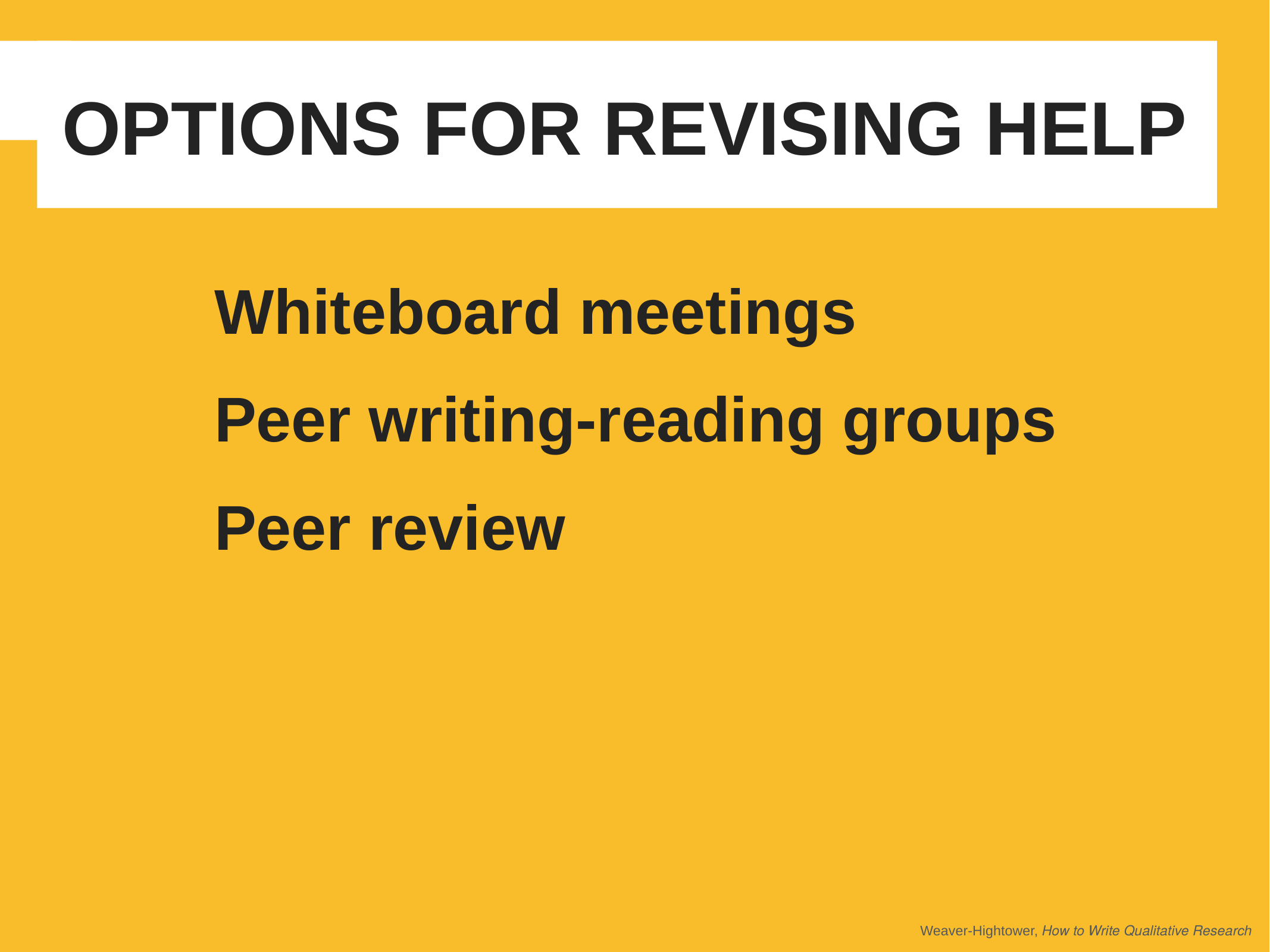

# Options for Revising Help
Whiteboard meetings
Peer writing-reading groups
Peer review